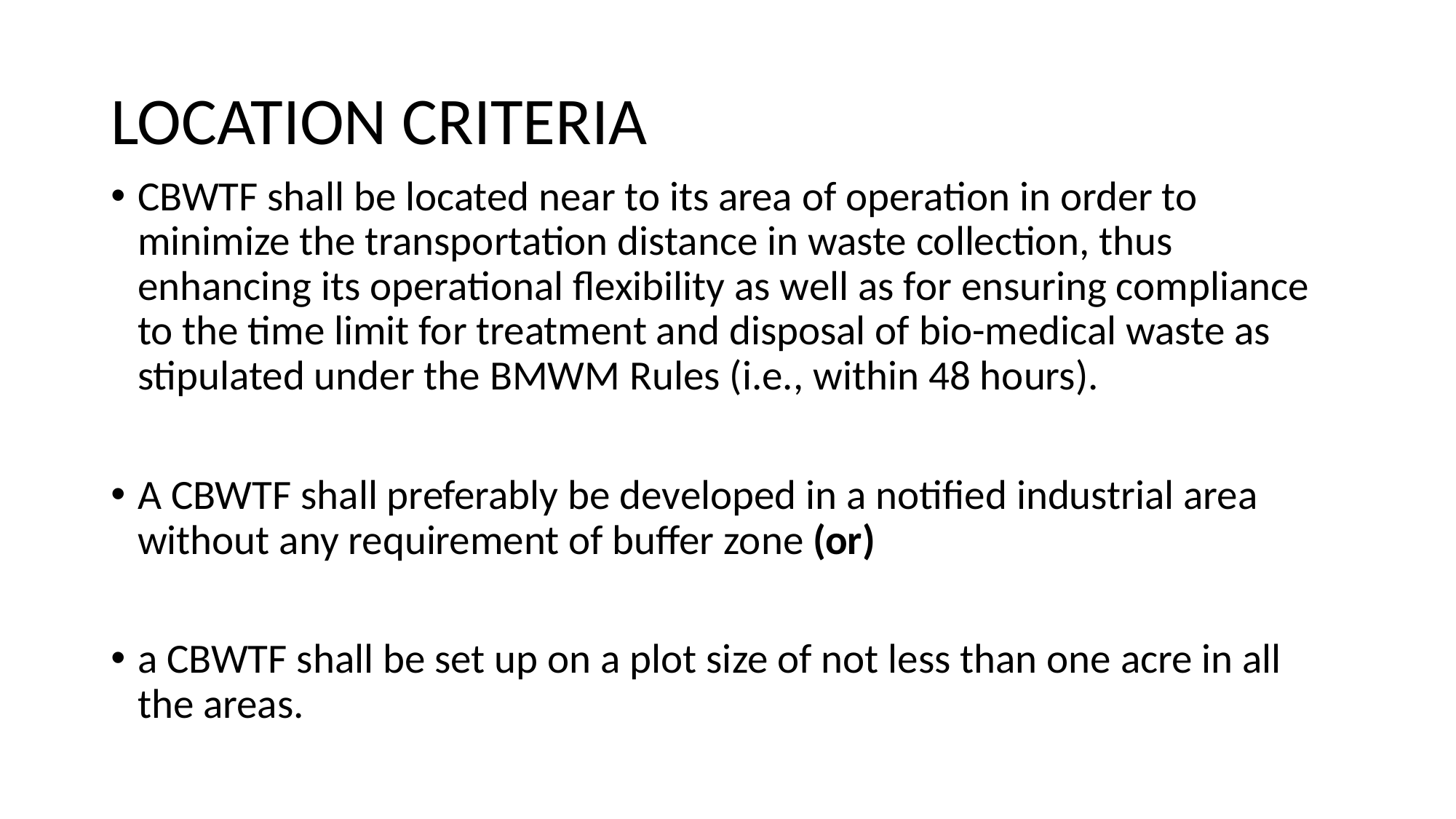

# LOCATION CRITERIA
CBWTF shall be located near to its area of operation in order to minimize the transportation distance in waste collection, thus enhancing its operational flexibility as well as for ensuring compliance to the time limit for treatment and disposal of bio-medical waste as stipulated under the BMWM Rules (i.e., within 48 hours).

A CBWTF shall preferably be developed in a notified industrial area without any requirement of buffer zone (or)

a CBWTF shall be set up on a plot size of not less than one acre in all the areas.